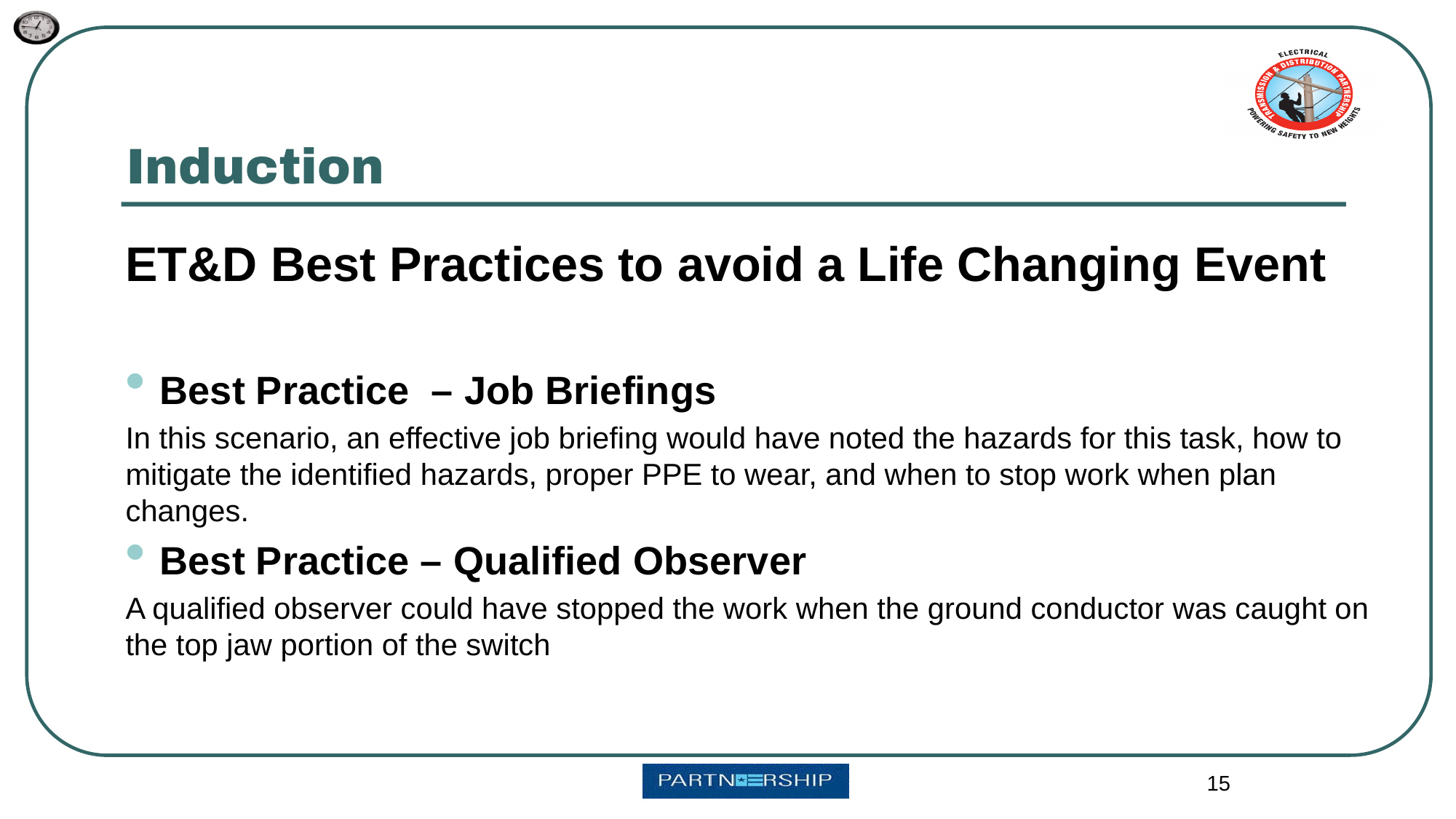

# Induction
ET&D Best Practices to avoid a Life Changing Event

Best Practice  – Job Briefings
In this scenario, an effective job briefing would have noted the hazards for this task, how to mitigate the identified hazards, proper PPE to wear, and when to stop work when plan changes.
Best Practice – Qualified Observer
A qualified observer could have stopped the work when the ground conductor was caught on the top jaw portion of the switch

15